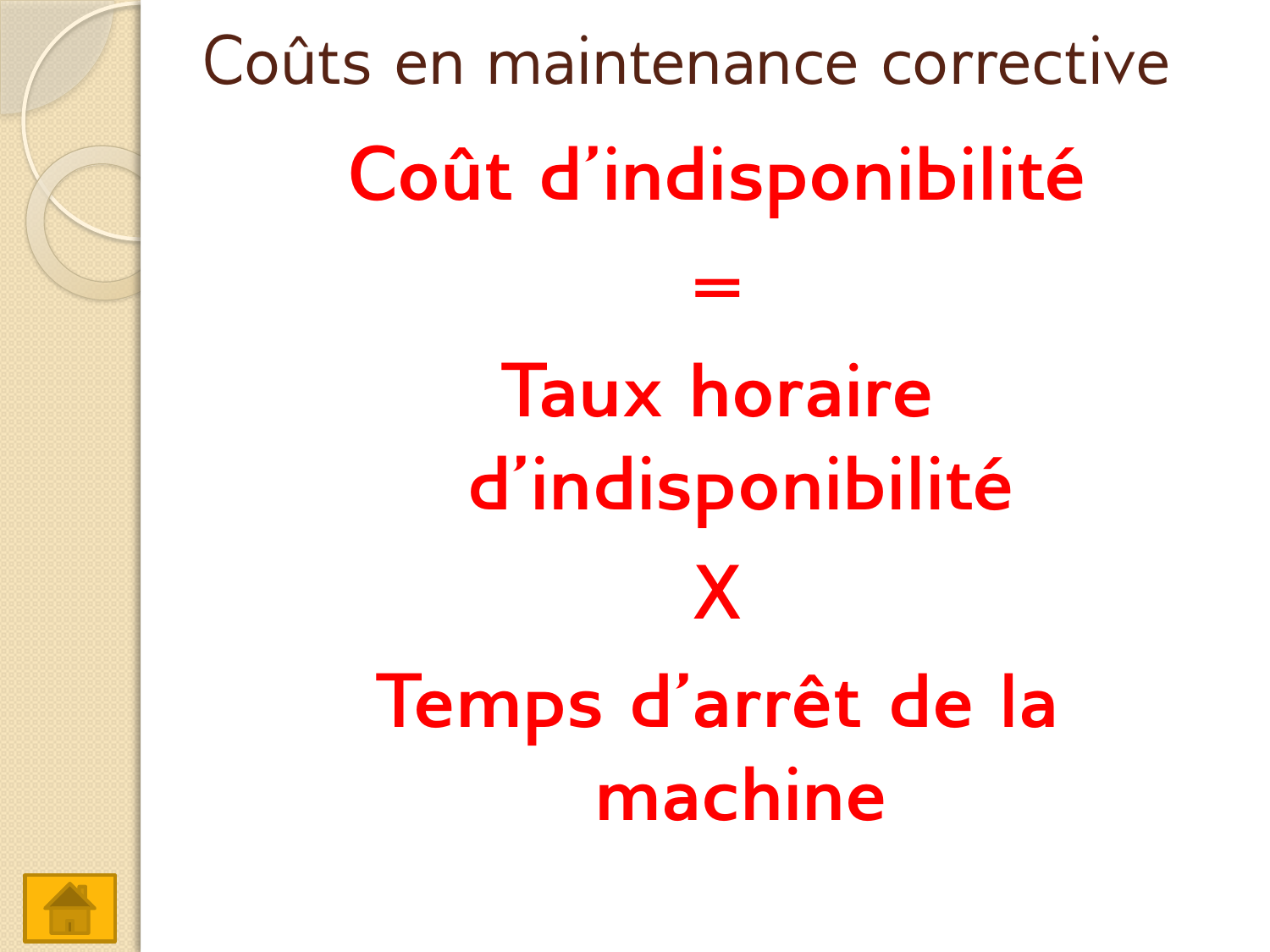

# Coûts en maintenance corrective
Coût d’indisponibilité
=
Taux horaire d’indisponibilité
X
Temps d’arrêt de la machine